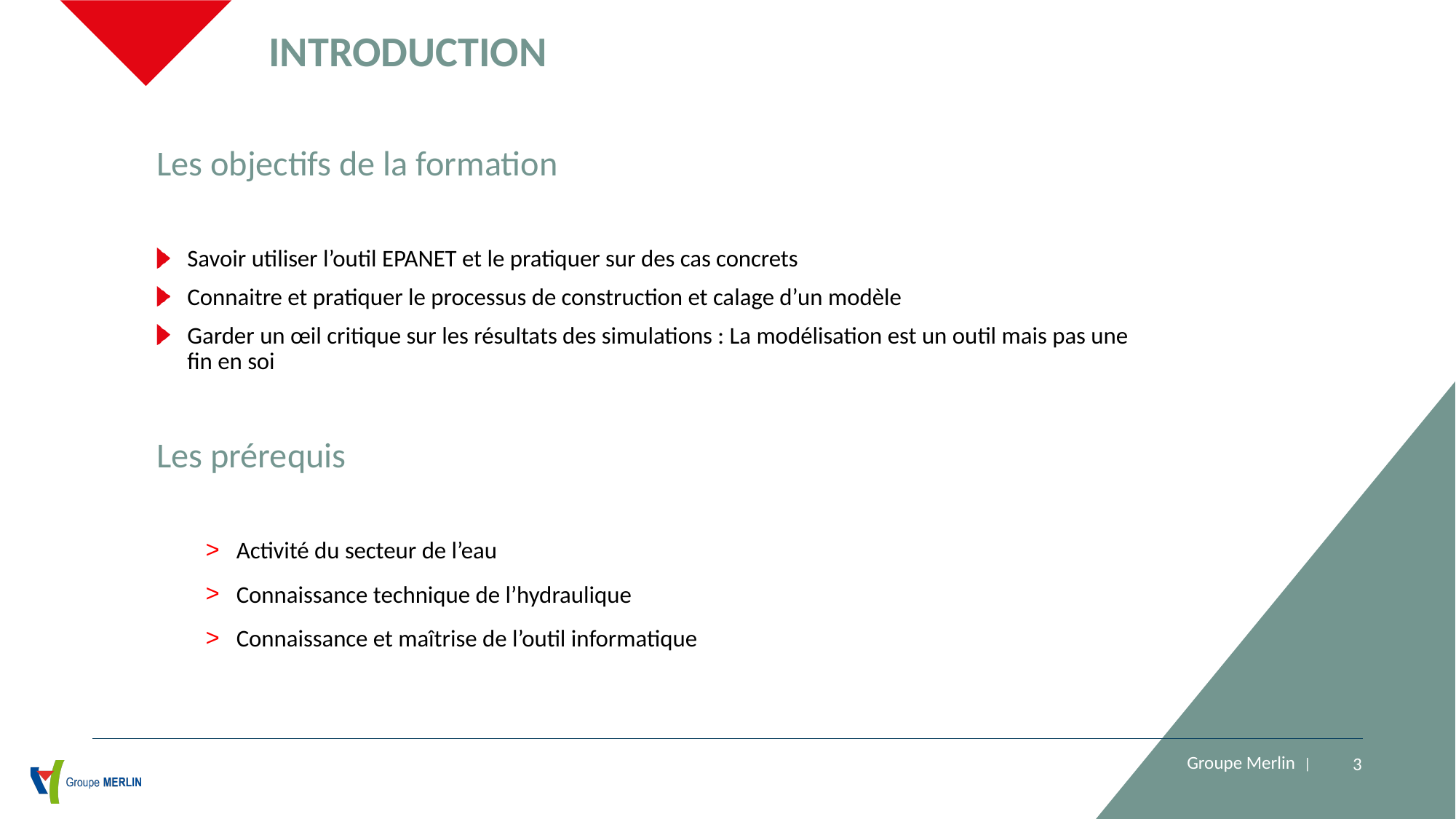

INTRODUCTION
Les objectifs de la formation

Savoir utiliser l’outil EPANET et le pratiquer sur des cas concrets
Connaitre et pratiquer le processus de construction et calage d’un modèle
Garder un œil critique sur les résultats des simulations : La modélisation est un outil mais pas une fin en soi

Les prérequis

Activité du secteur de l’eau
Connaissance technique de l’hydraulique
Connaissance et maîtrise de l’outil informatique

3